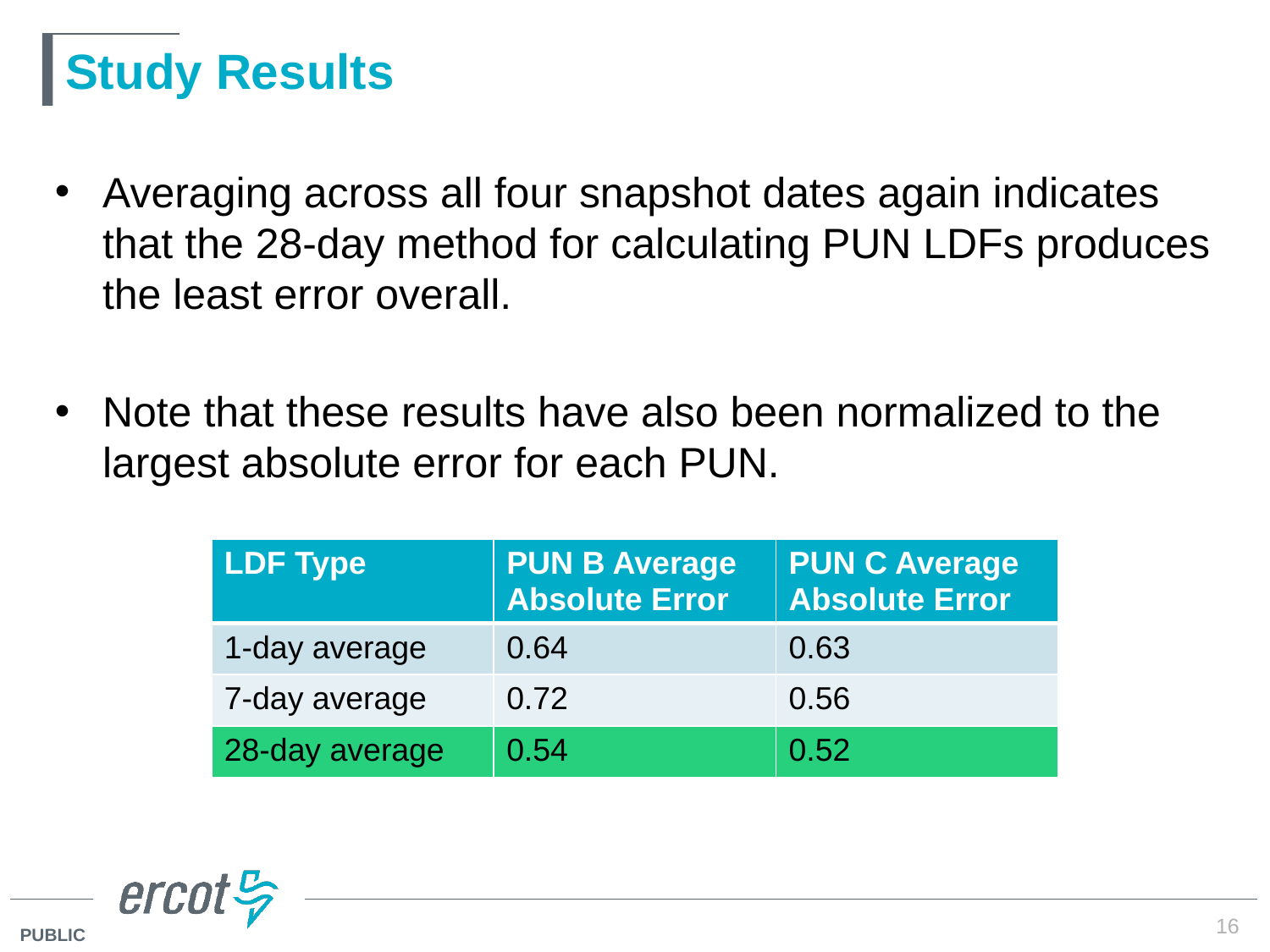

# Study Results
Averaging across all four snapshot dates again indicates that the 28-day method for calculating PUN LDFs produces the least error overall.

Note that these results have also been normalized to the largest absolute error for each PUN.
| LDF Type | PUN B Average Absolute Error | PUN C Average Absolute Error |
| --- | --- | --- |
| 1-day average | 0.64 | 0.63 |
| 7-day average | 0.72 | 0.56 |
| 28-day average | 0.54 | 0.52 |
16